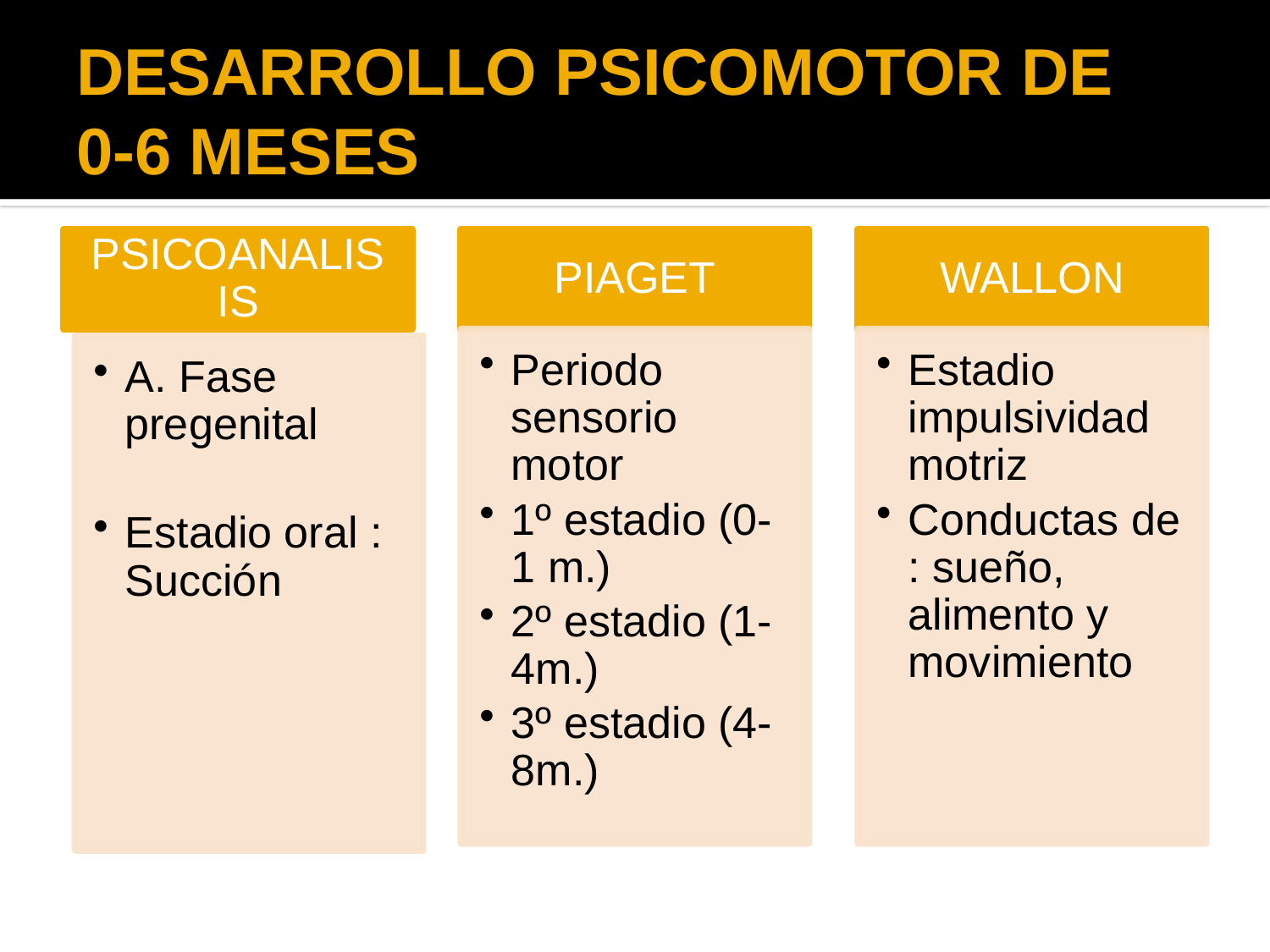

# DESARROLLO PSICOMOTOR DE 0-6 MESES
PSICOANALISIS
A. Fase pregenital

Estadio oral : Succión
PIAGET
Periodo sensorio motor
1º estadio (0-1 m.)
2º estadio (1-4m.)
3º estadio (4-8m.)
WALLON
Estadio impulsividad motriz
Conductas de : sueño, alimento y movimiento